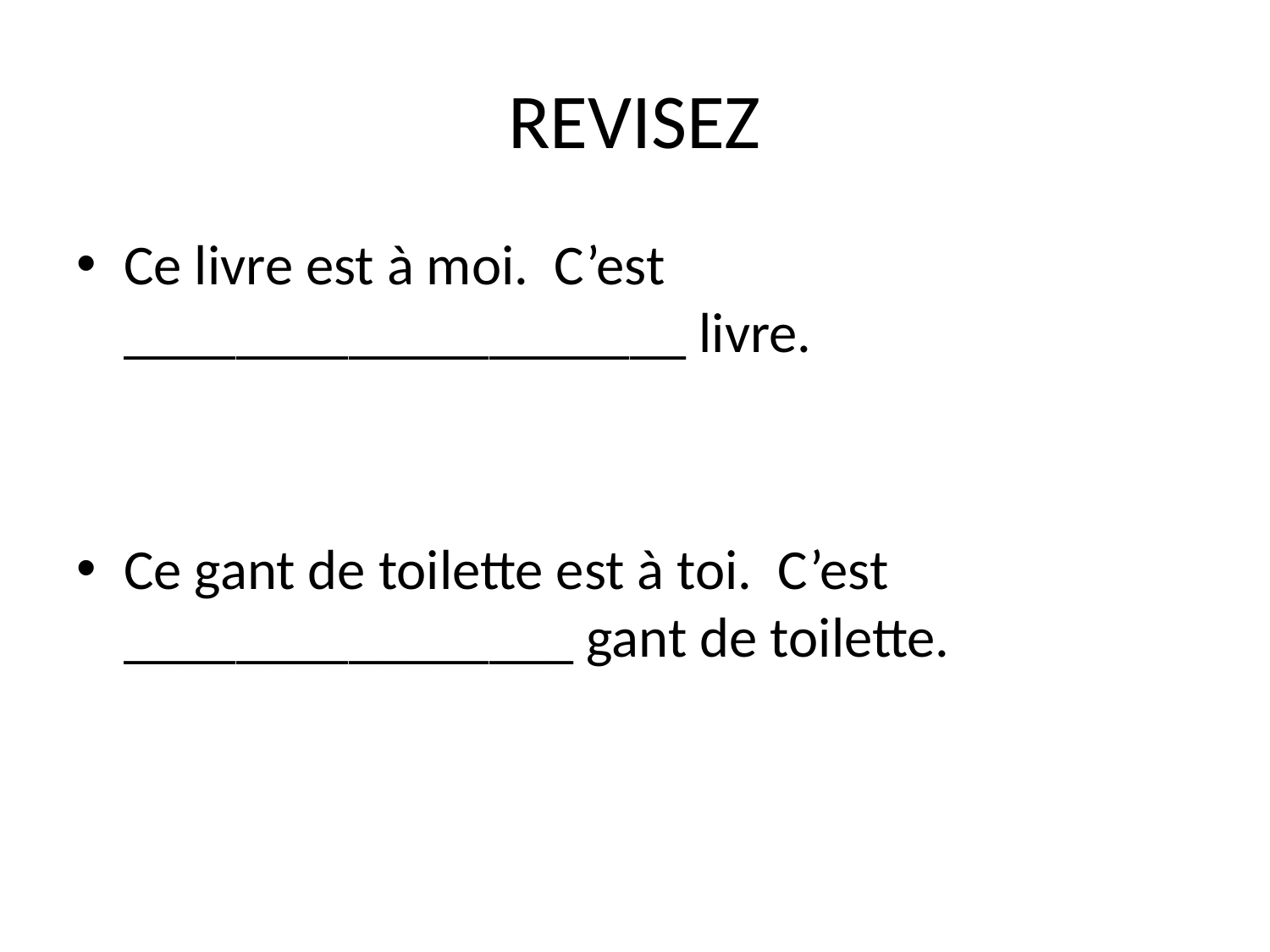

# REVISEZ
Ce livre est à moi.  C’est ____________________ livre.

Ce gant de toilette est à toi.  C’est ________________ gant de toilette.